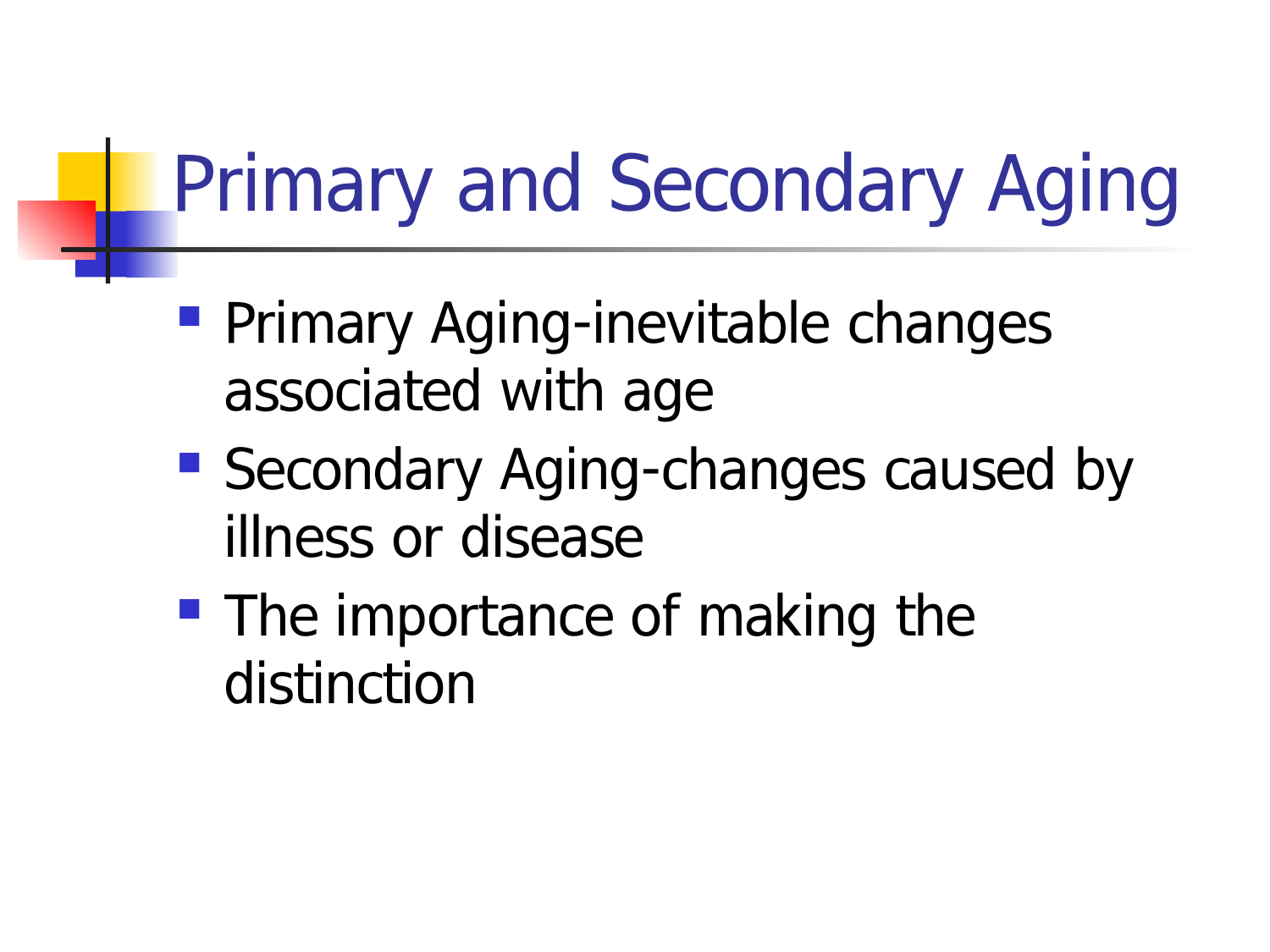

# Primary and Secondary Aging
Primary Aging-inevitable changes associated with age
Secondary Aging-changes caused by illness or disease
The importance of making the distinction